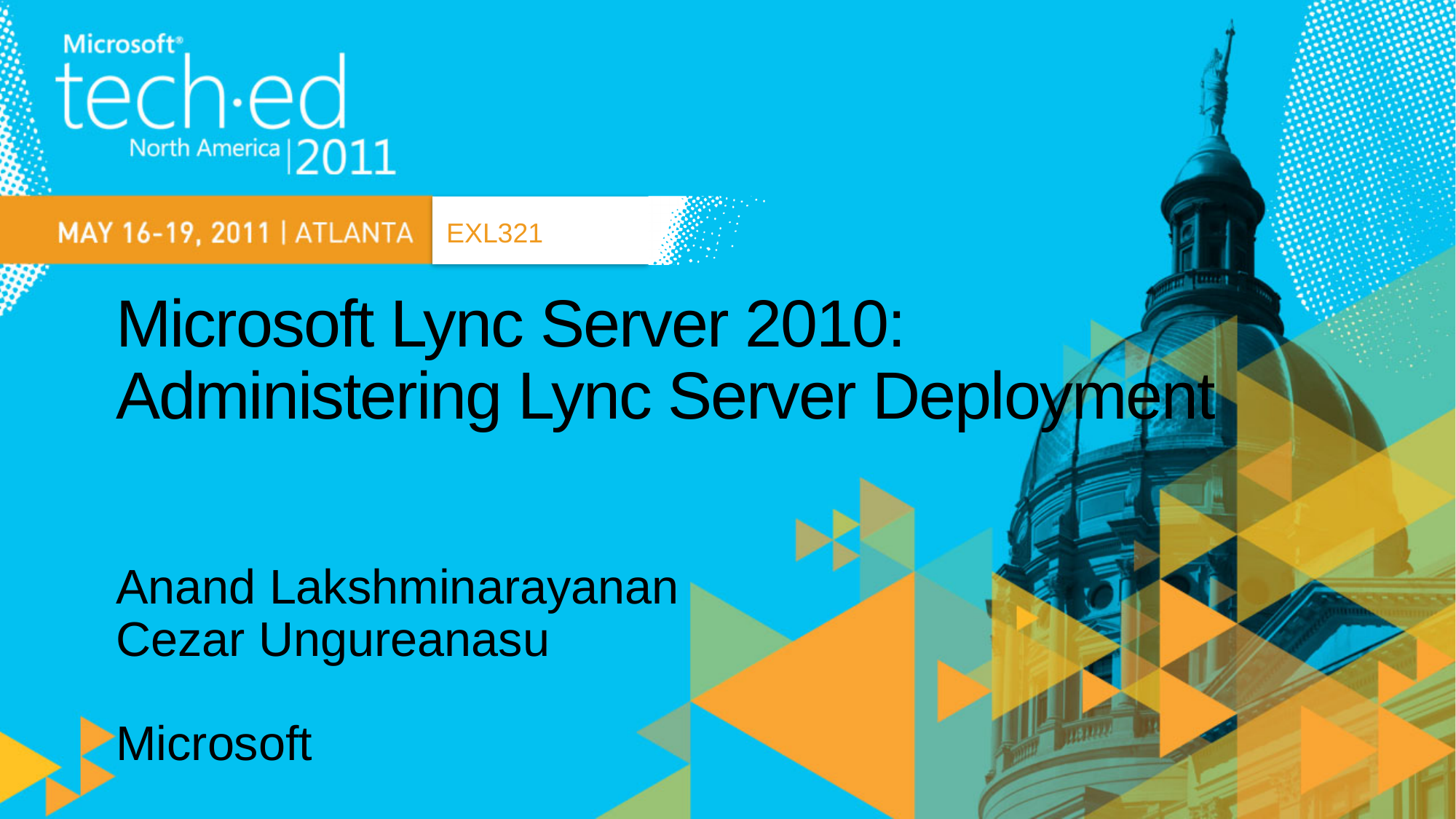

EXL321
# Microsoft Lync Server 2010: Administering Lync Server Deployment
Anand Lakshminarayanan
Cezar Ungureanasu

Microsoft